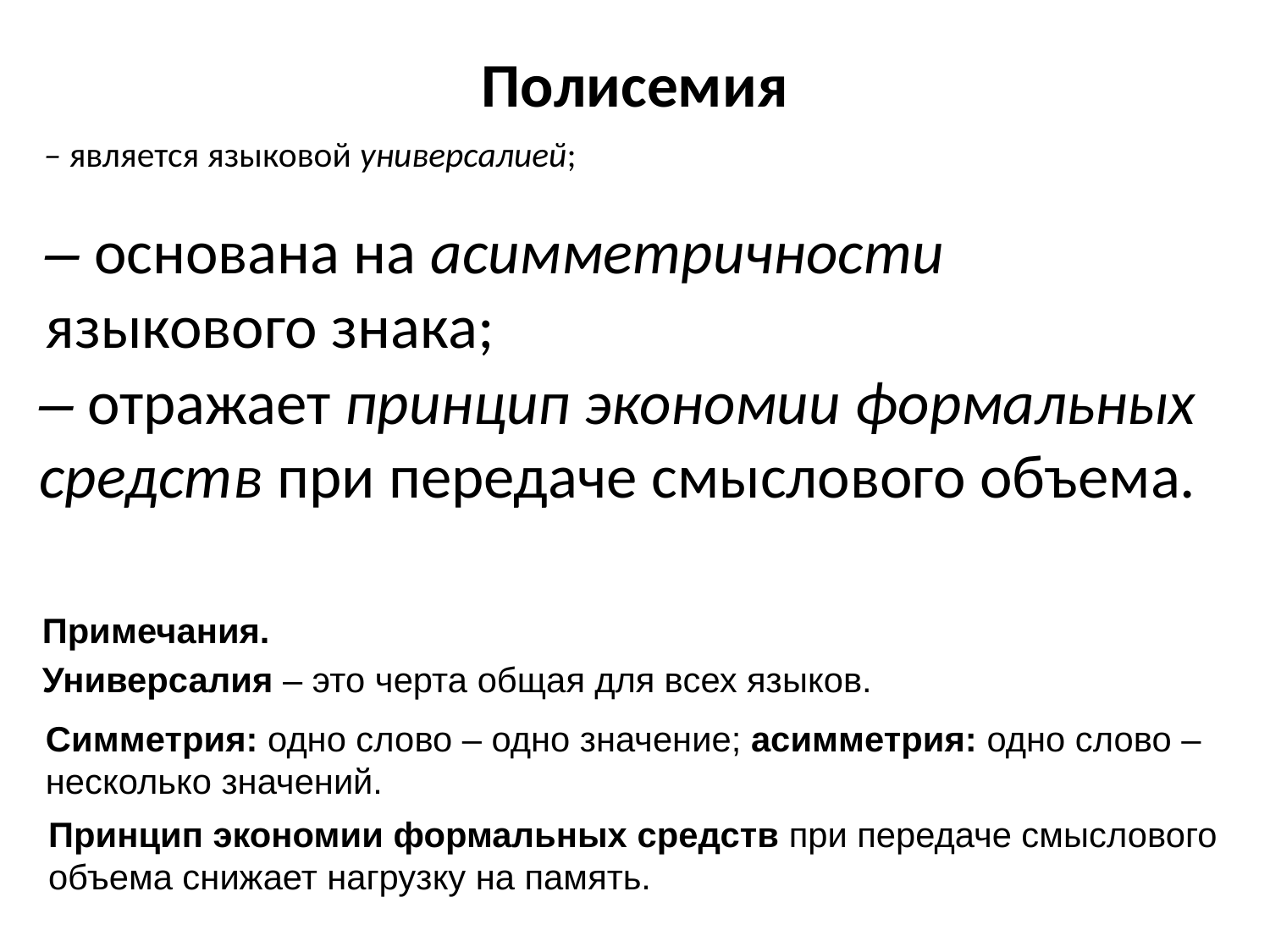

# Полисемия
– является языковой универсалией;
– основана на асимметричности языкового знака;
– отражает принцип экономии формальных средств при передаче смыслового объема.
Примечания.
Универсалия – это черта общая для всех языков.

Симметрия: одно слово – одно значение; асимметрия: одно слово – несколько значений.
Принцип экономии формальных средств при передаче смыслового объема снижает нагрузку на память.